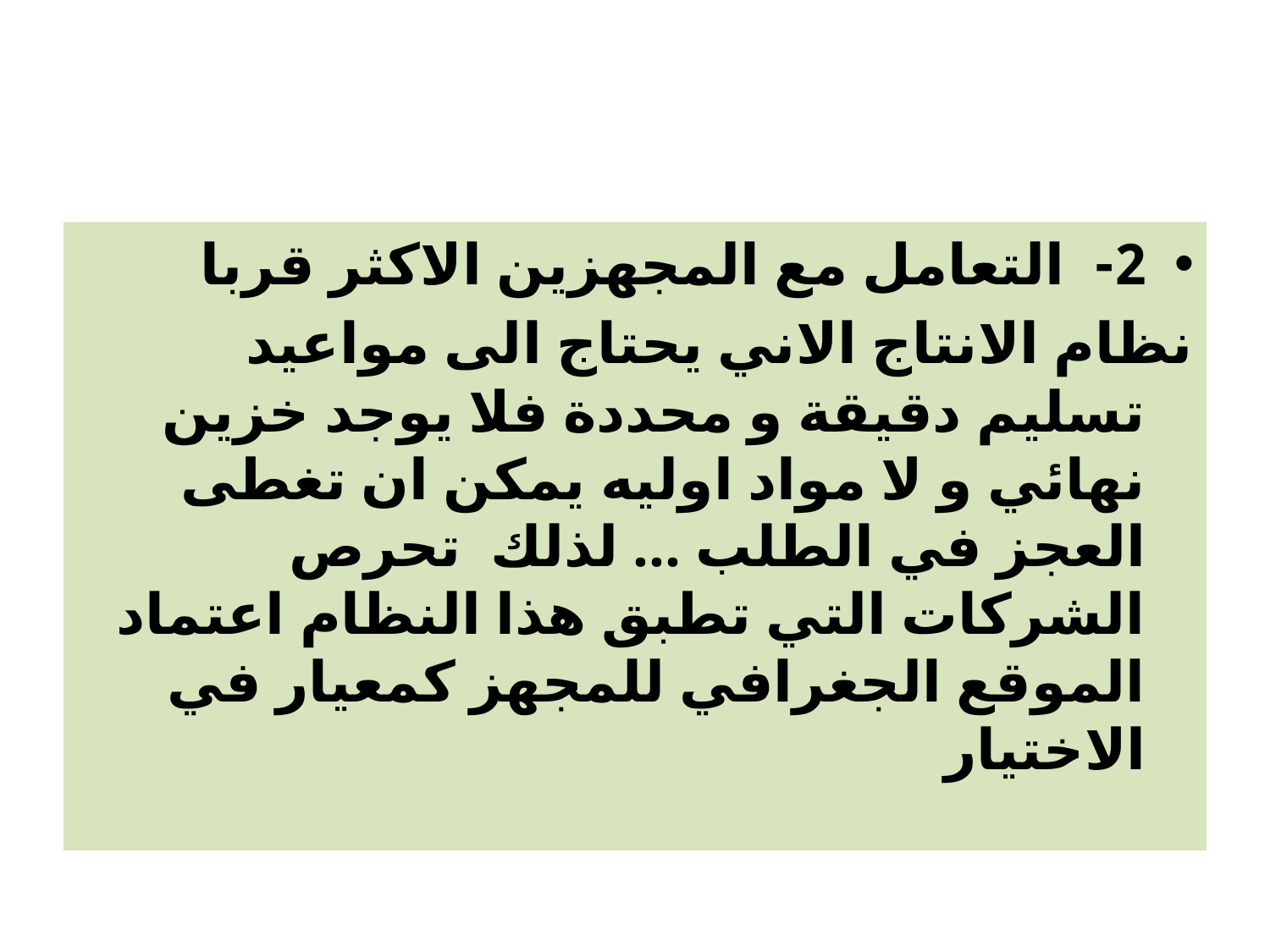

#
2-  التعامل مع المجهزين الاكثر قربا
نظام الانتاج الاني يحتاج الى مواعيد تسليم دقيقة و محددة فلا يوجد خزين نهائي و لا مواد اوليه يمكن ان تغطى العجز في الطلب ... لذلك  تحرص  الشركات التي تطبق هذا النظام اعتماد الموقع الجغرافي للمجهز كمعيار في الاختيار